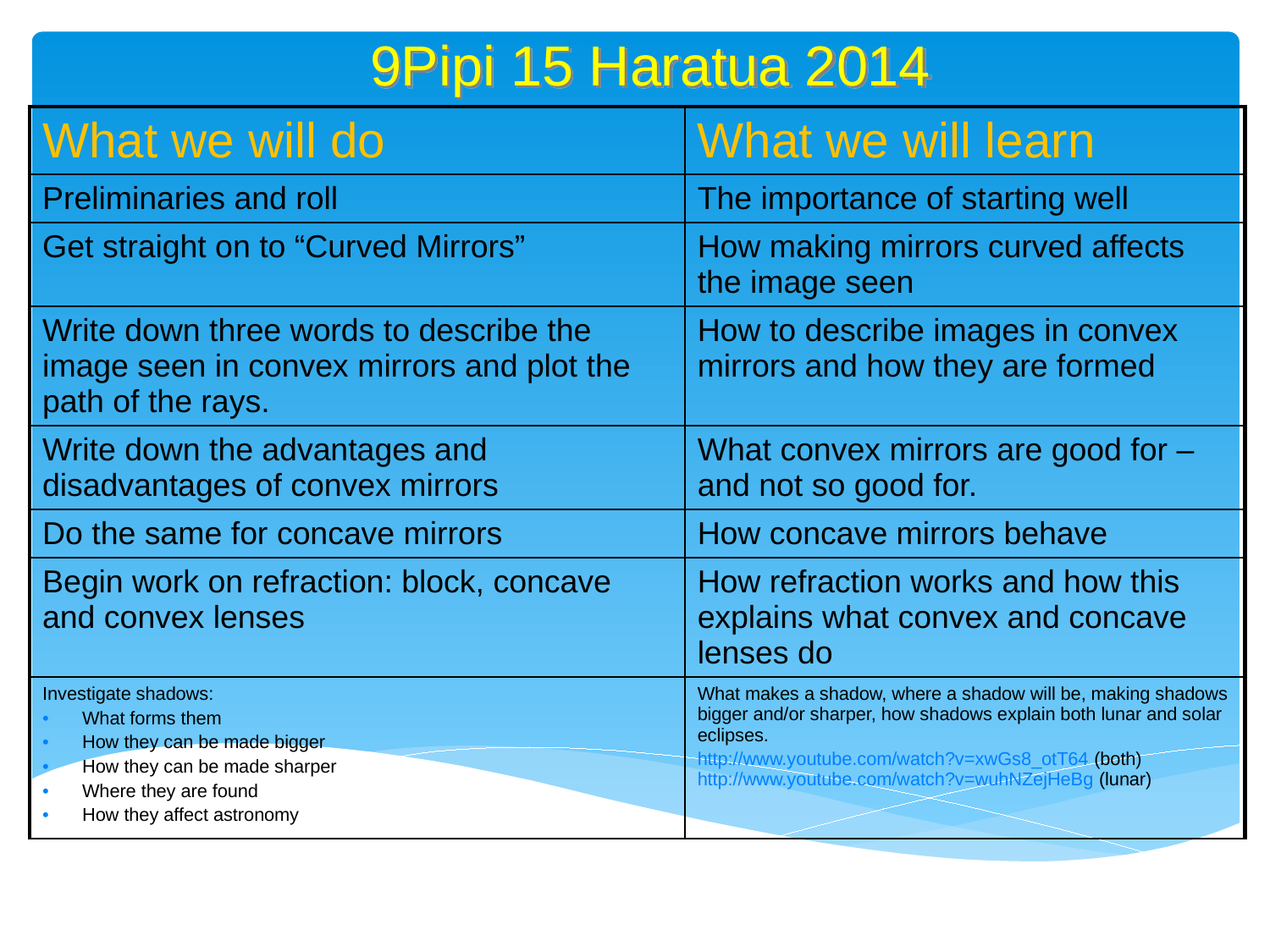

9Pipi 15 Haratua 2014
| What we will do | What we will learn |
| --- | --- |
| Preliminaries and roll | The importance of starting well |
| Get straight on to “Curved Mirrors” | How making mirrors curved affects the image seen |
| Write down three words to describe the image seen in convex mirrors and plot the path of the rays. | How to describe images in convex mirrors and how they are formed |
| Write down the advantages and disadvantages of convex mirrors | What convex mirrors are good for – and not so good for. |
| Do the same for concave mirrors | How concave mirrors behave |
| Begin work on refraction: block, concave and convex lenses | How refraction works and how this explains what convex and concave lenses do |
| Investigate shadows: What forms them How they can be made bigger How they can be made sharper Where they are found How they affect astronomy | What makes a shadow, where a shadow will be, making shadows bigger and/or sharper, how shadows explain both lunar and solar eclipses. http://www.youtube.com/watch?v=xwGs8\_otT64 (both) http://www.youtube.com/watch?v=wuhNZejHeBg (lunar) |